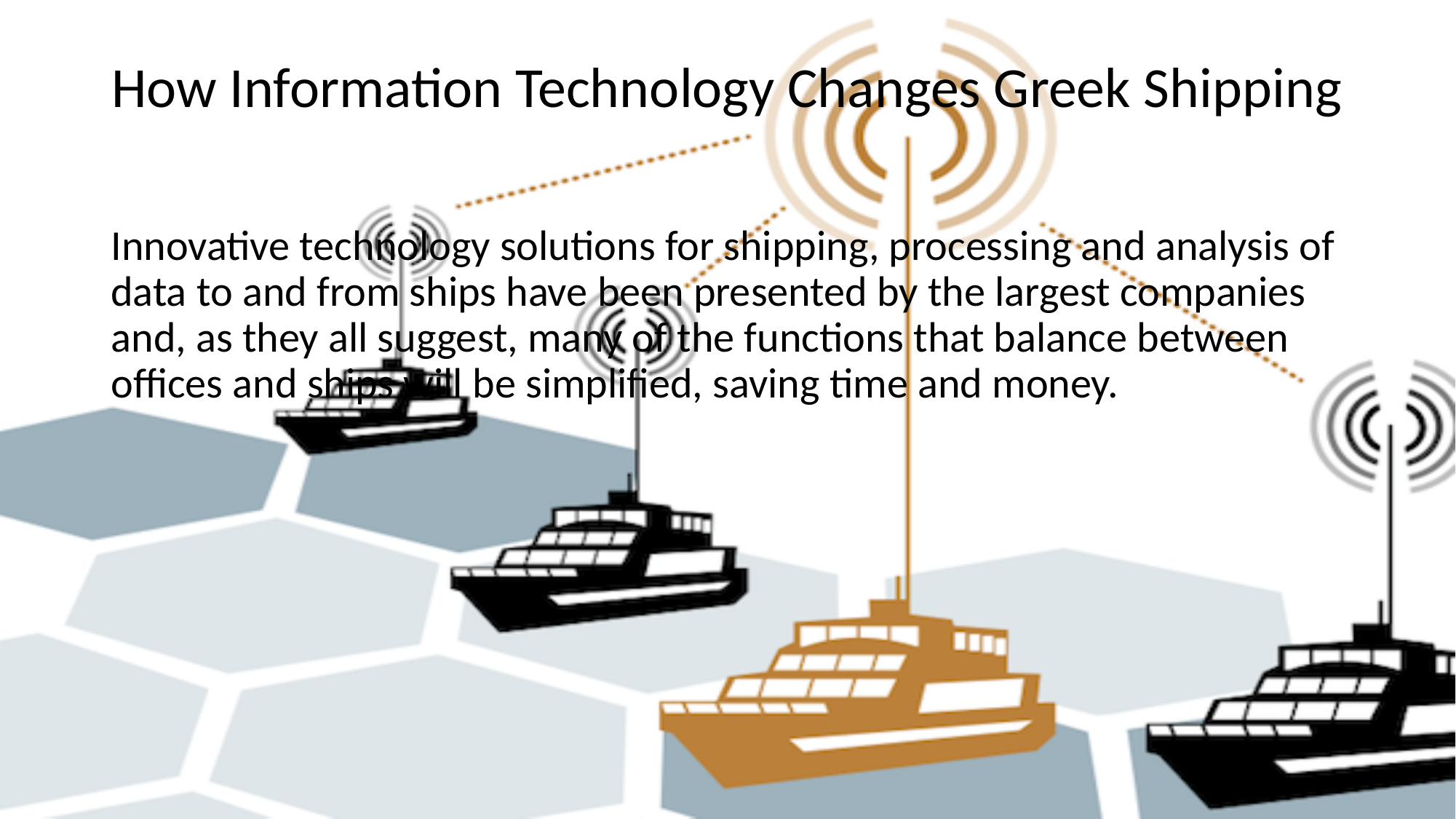

# How Information Technology Changes Greek Shipping
Innovative technology solutions for shipping, processing and analysis of data to and from ships have been presented by the largest companies and, as they all suggest, many of the functions that balance between offices and ships will be simplified, saving time and money.